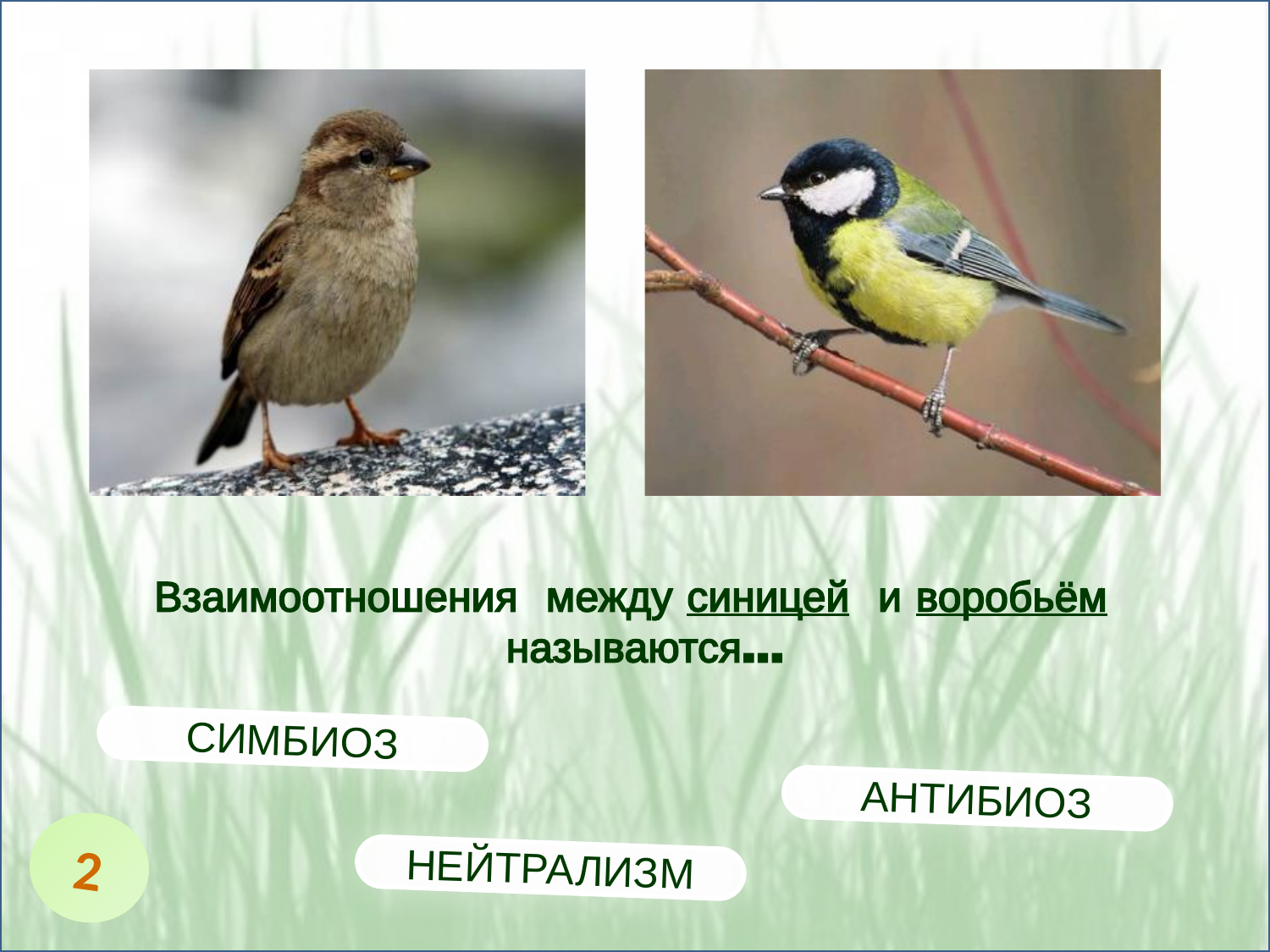

Взаимоотношения  между синицей  и воробьём   называются…
СИМБИОЗ
АНТИБИОЗ
2
НЕЙТРАЛИЗМ